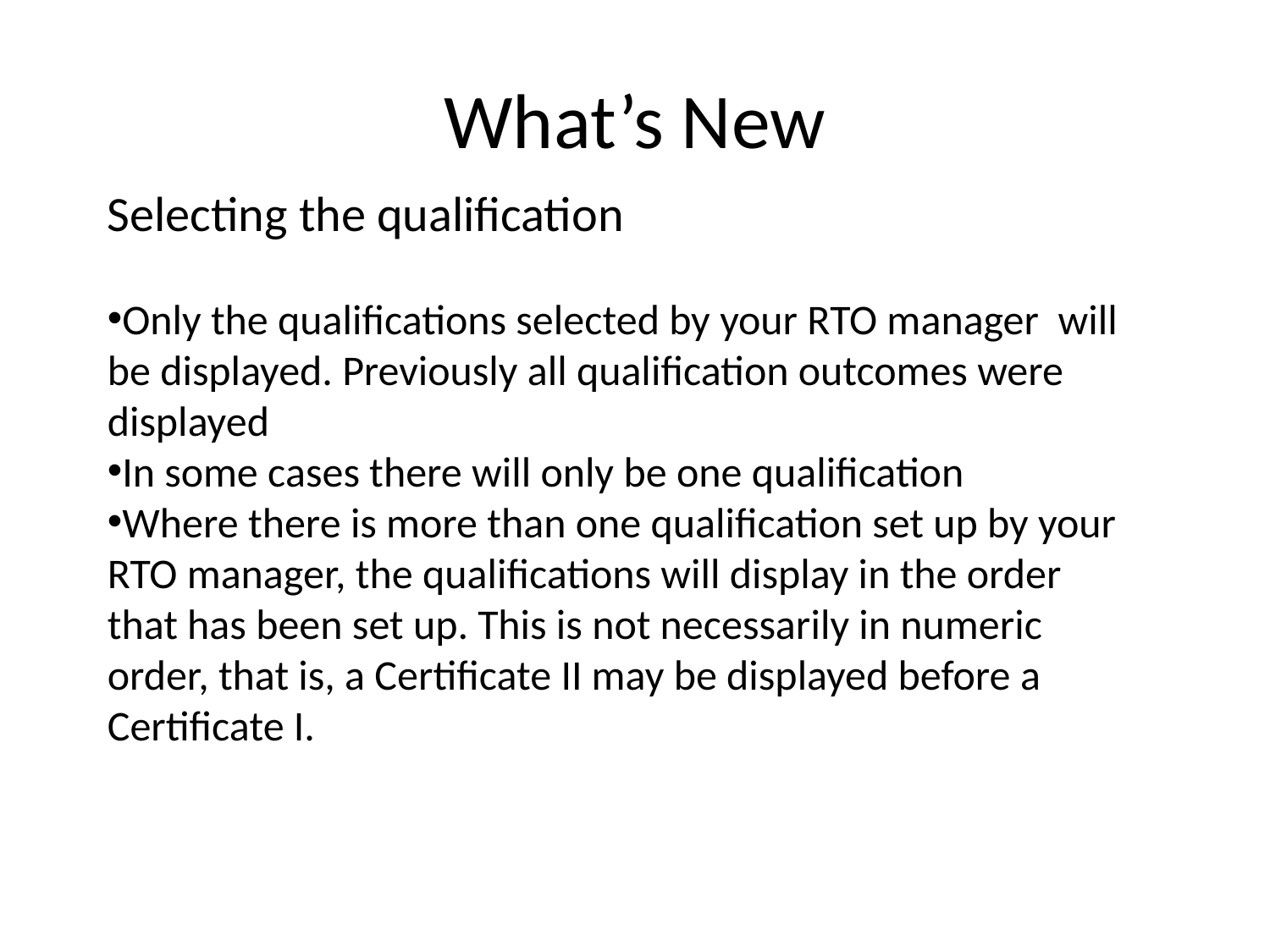

# What’s New
Selecting the qualification

Only the qualifications selected by your RTO manager  will be displayed. Previously all qualification outcomes were displayed
In some cases there will only be one qualification
Where there is more than one qualification set up by your RTO manager, the qualifications will display in the order that has been set up. This is not necessarily in numeric order, that is, a Certificate II may be displayed before a Certificate I.